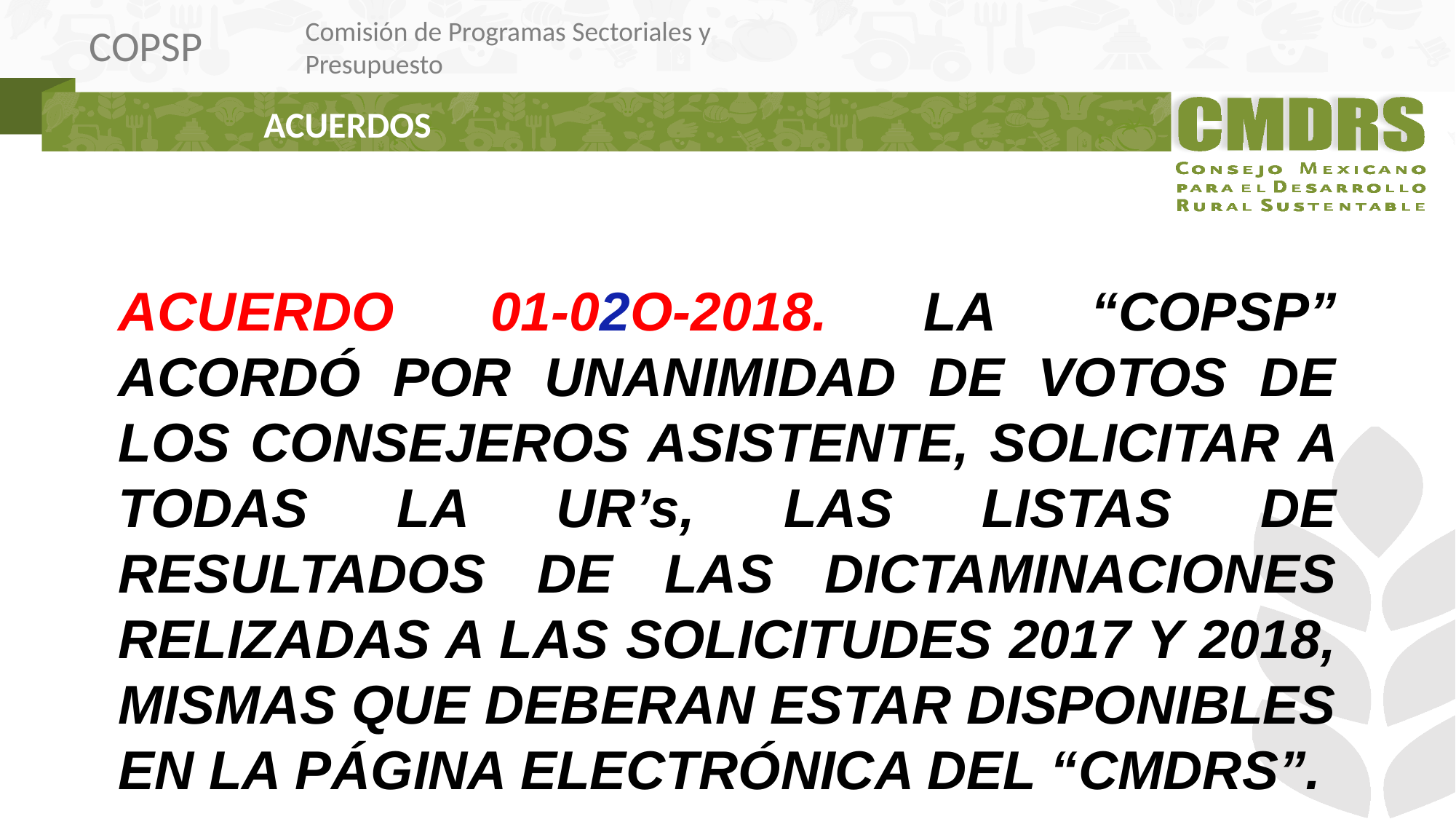

ACUERDOS

ACUERDO 01-02O-2018. LA “COPSP” ACORDÓ POR UNANIMIDAD DE VOTOS DE LOS CONSEJEROS ASISTENTE, SOLICITAR A TODAS LA UR’s, LAS LISTAS DE RESULTADOS DE LAS DICTAMINACIONES RELIZADAS A LAS SOLICITUDES 2017 Y 2018, MISMAS QUE DEBERAN ESTAR DISPONIBLES EN LA PÁGINA ELECTRÓNICA DEL “CMDRS”.